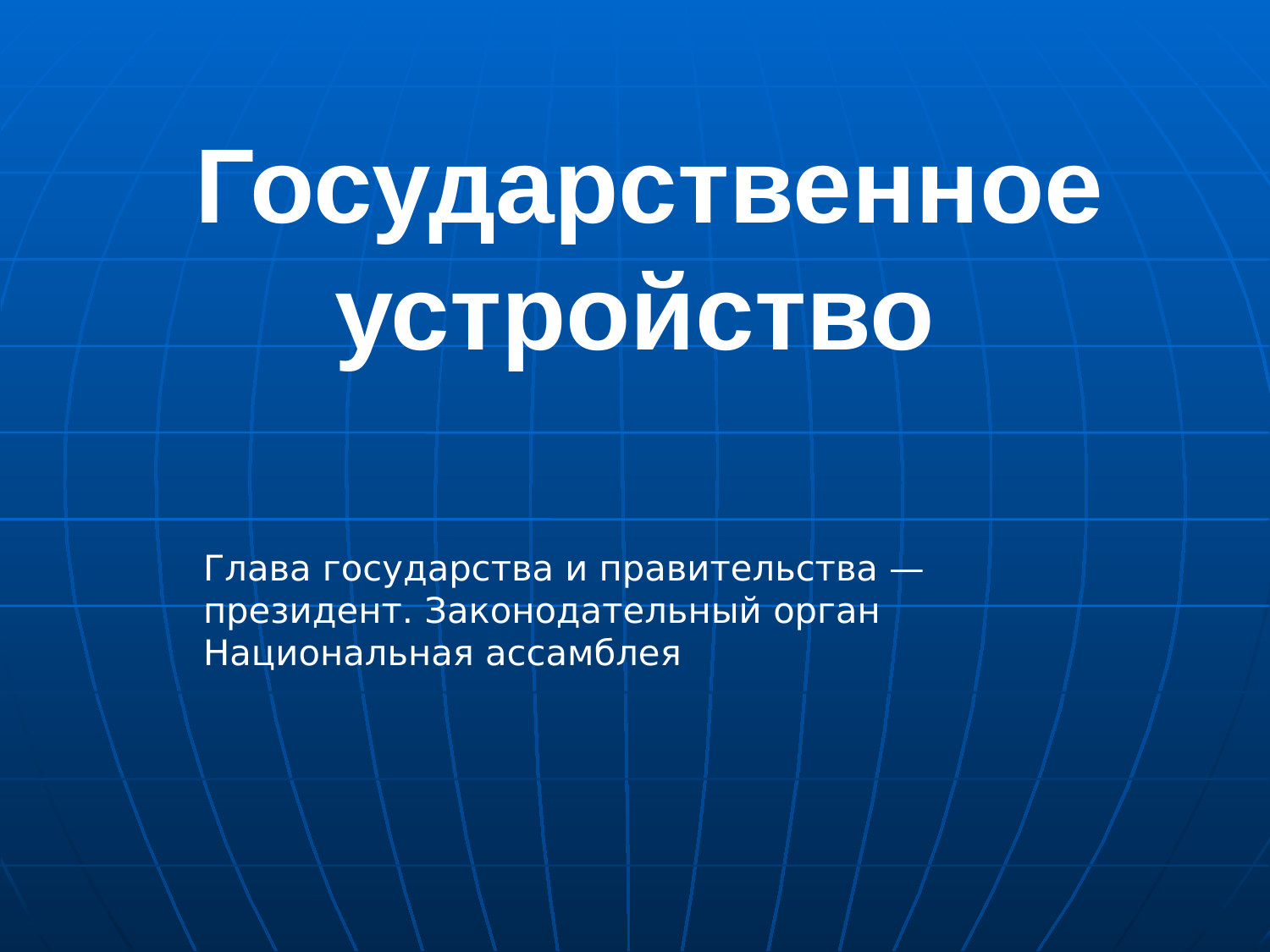

# Государственное устройство
Глава государства и правительства — президент. Законодательный орган Национальная ассамблея